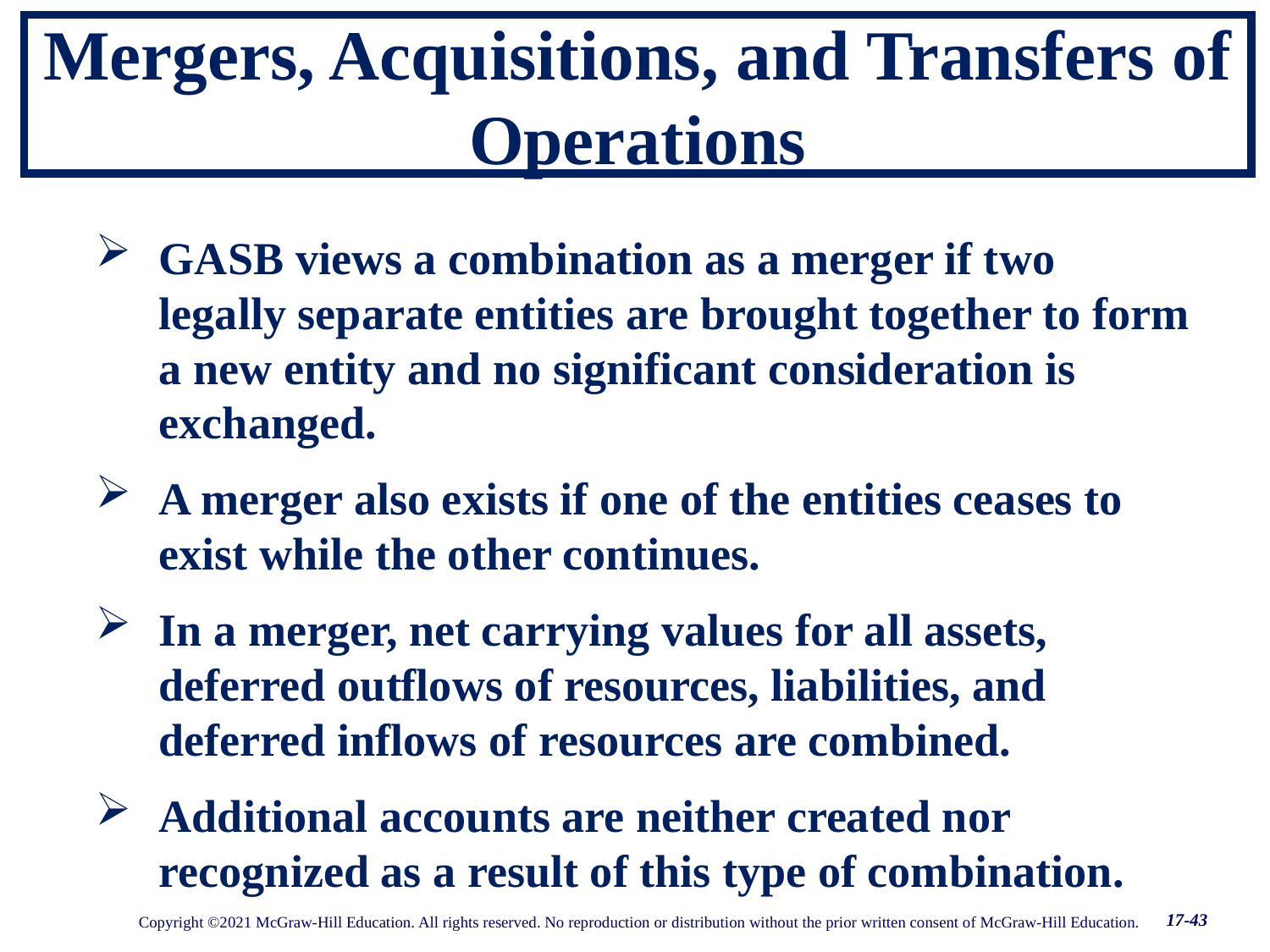

17-43
# Mergers, Acquisitions, and Transfers of Operations
GASB views a combination as a merger if two legally separate entities are brought together to form a new entity and no significant consideration is exchanged.
A merger also exists if one of the entities ceases to exist while the other continues.
In a merger, net carrying values for all assets, deferred outflows of resources, liabilities, and deferred inflows of resources are combined.
Additional accounts are neither created nor recognized as a result of this type of combination.

17-43
Copyright ©2021 McGraw-Hill Education. All rights reserved. No reproduction or distribution without the prior written consent of McGraw-Hill Education.